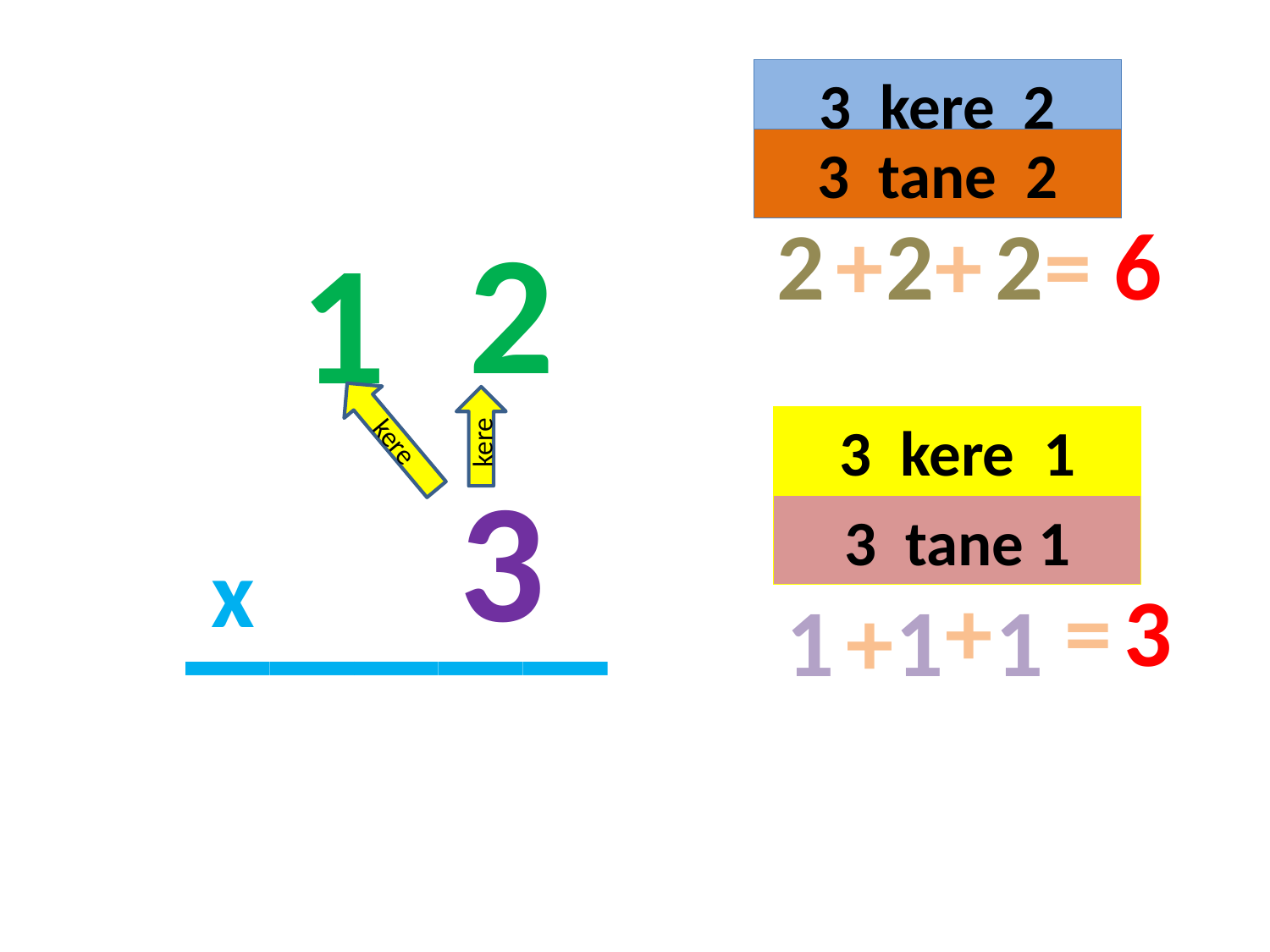

3  kere  2
3  tane  2
2
2
+
2
+
2
=
6
1
#

kere
kere
3  kere  1

3
_____
3  tane 1
x
+
=
3
1
+
1
1